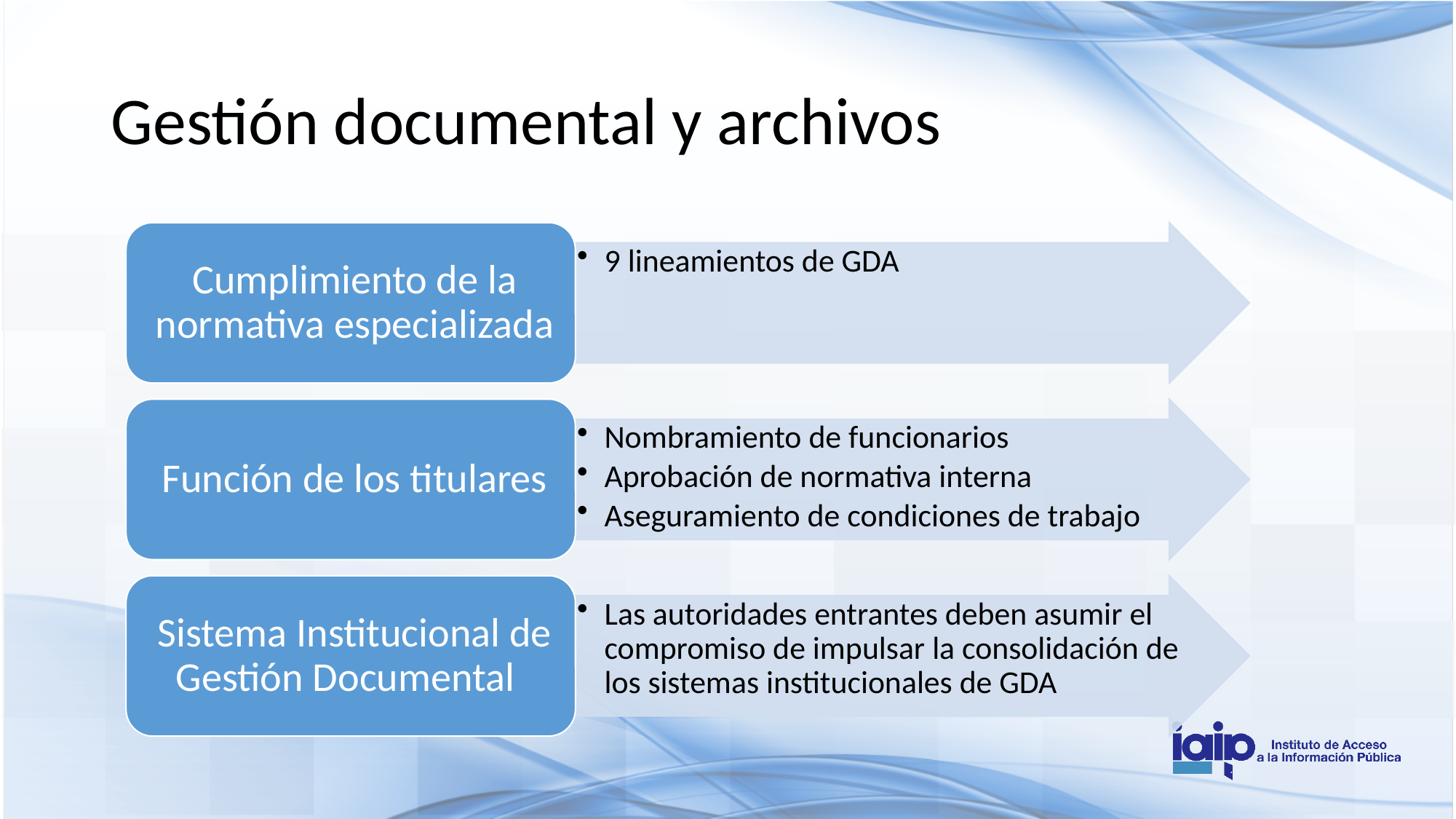

Gestión documental y archivos
9 lineamientos de GDA
Cumplimiento de la normativa especializada
Nombramiento de funcionarios
Aprobación de normativa interna
Aseguramiento de condiciones de trabajo
Función de los titulares
Las autoridades entrantes deben asumir el compromiso de impulsar la consolidación de los sistemas institucionales de GDA
Sistema Institucional de Gestión Documental